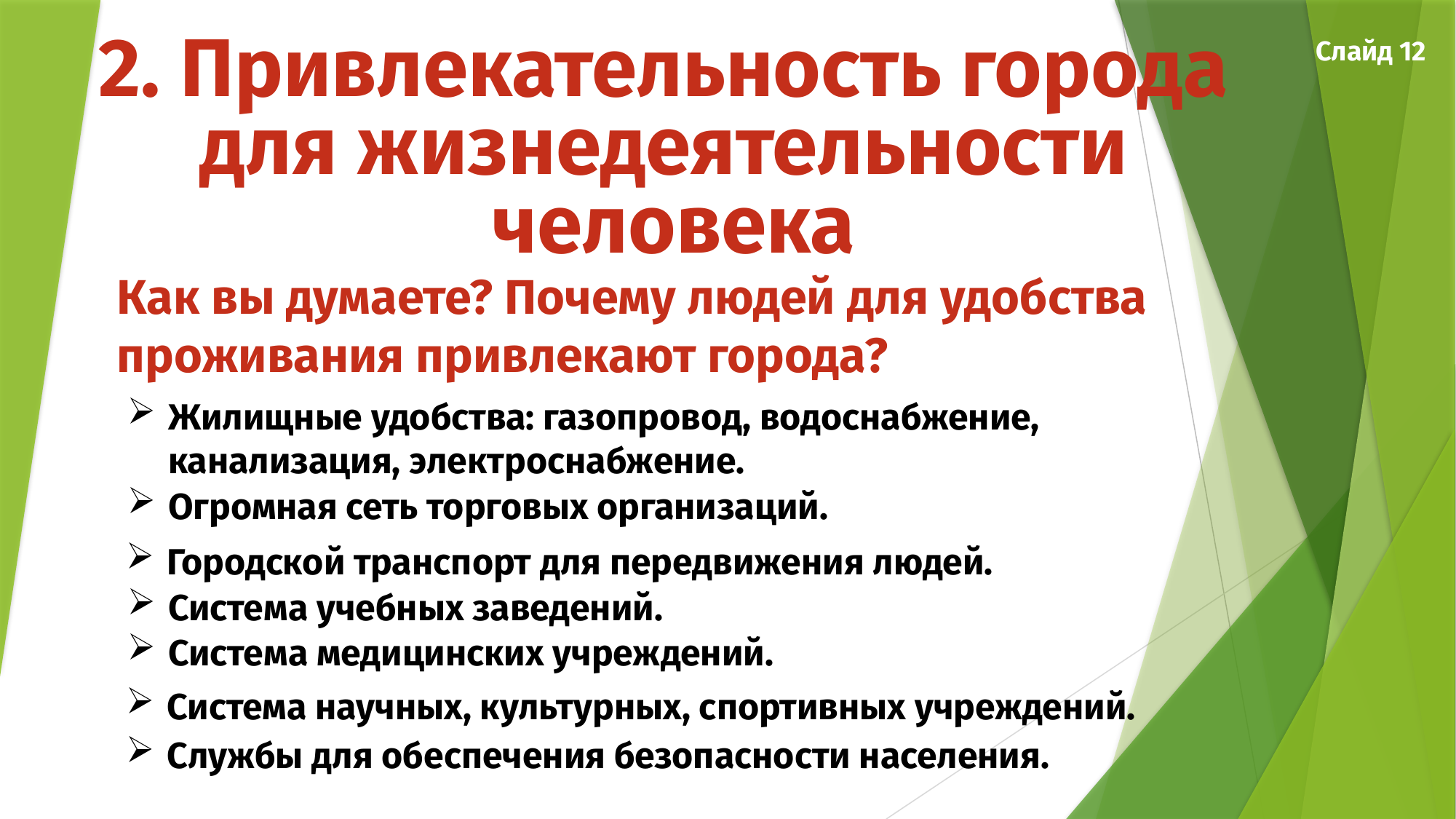

Слайд 12
2. Привлекательность города
для жизнедеятельности
человека
Как вы думаете? Почему людей для удобства проживания привлекают города?

Жилищные удобства: газопровод, водоснабжение, канализация, электроснабжение.
Огромная сеть торговых организаций.
Городской транспорт для передвижения людей.
Система учебных заведений.
Система медицинских учреждений.
Система научных, культурных, спортивных учреждений.
Службы для обеспечения безопасности населения.